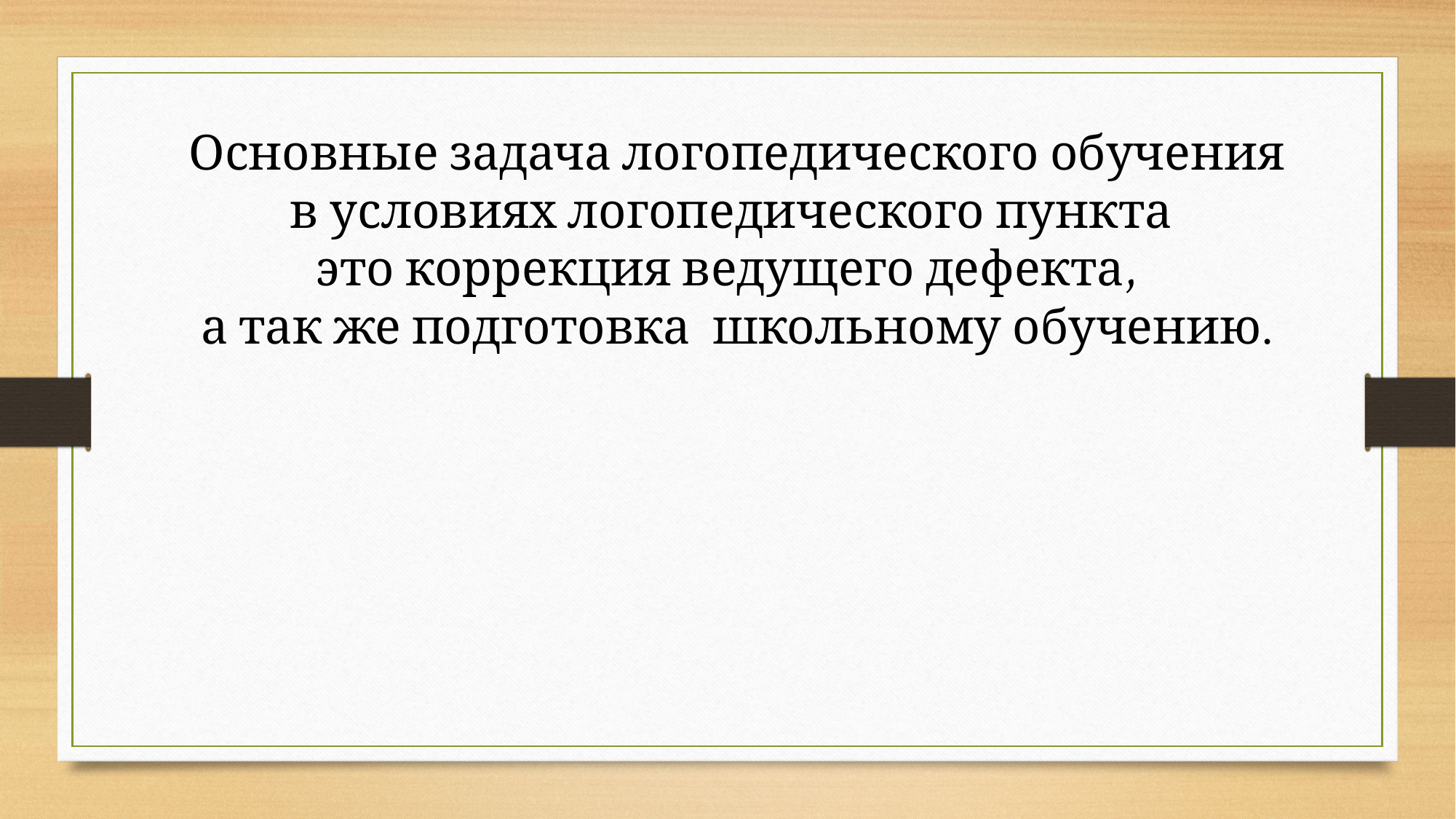

Основные задача логопедического обучения
в условиях логопедического пункта
это коррекция ведущего дефекта,
а так же подготовка  школьному обучению.